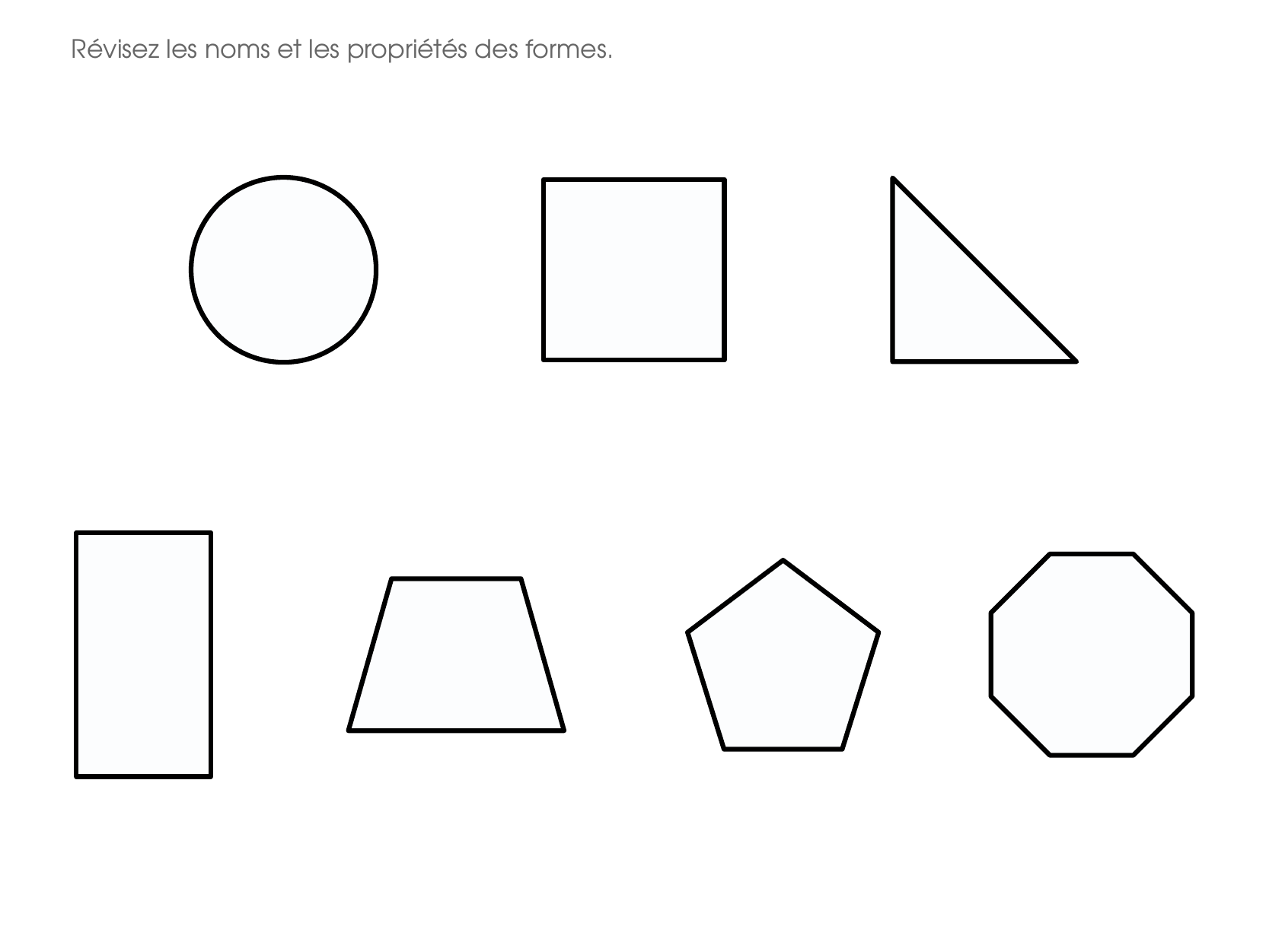

Révisez les noms et les propriétés des formes.